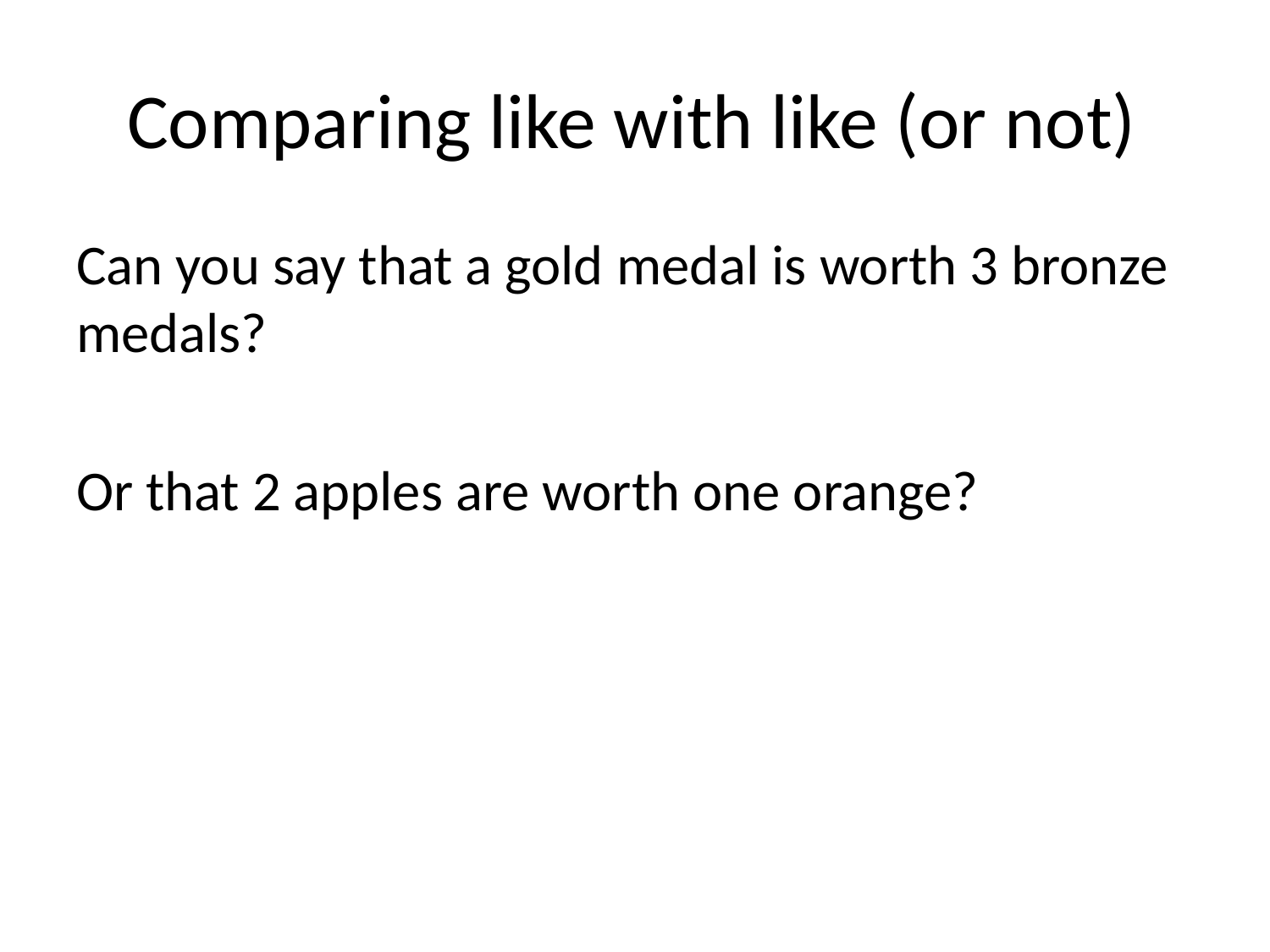

# Comparing like with like (or not)
Can you say that a gold medal is worth 3 bronze medals?

Or that 2 apples are worth one orange?